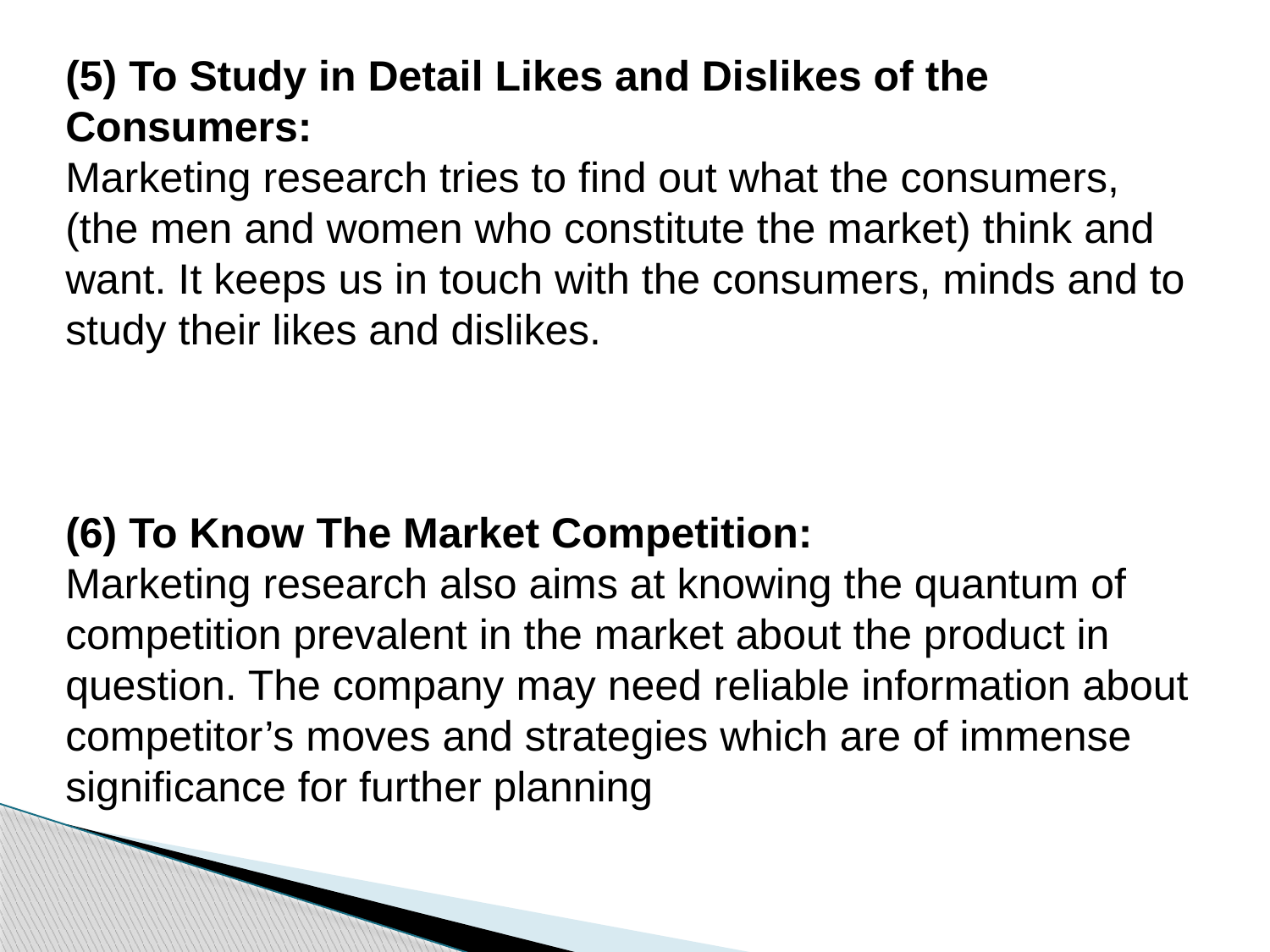

(5) To Study in Detail Likes and Dislikes of the Consumers:
Marketing research tries to find out what the consumers, (the men and women who constitute the market) think and want. It keeps us in touch with the consumers, minds and to study their likes and dislikes.

(6) To Know The Market Competition:
Marketing research also aims at knowing the quantum of competition prevalent in the market about the product in question. The company may need reliable information about competitor’s moves and strategies which are of immense significance for further planning